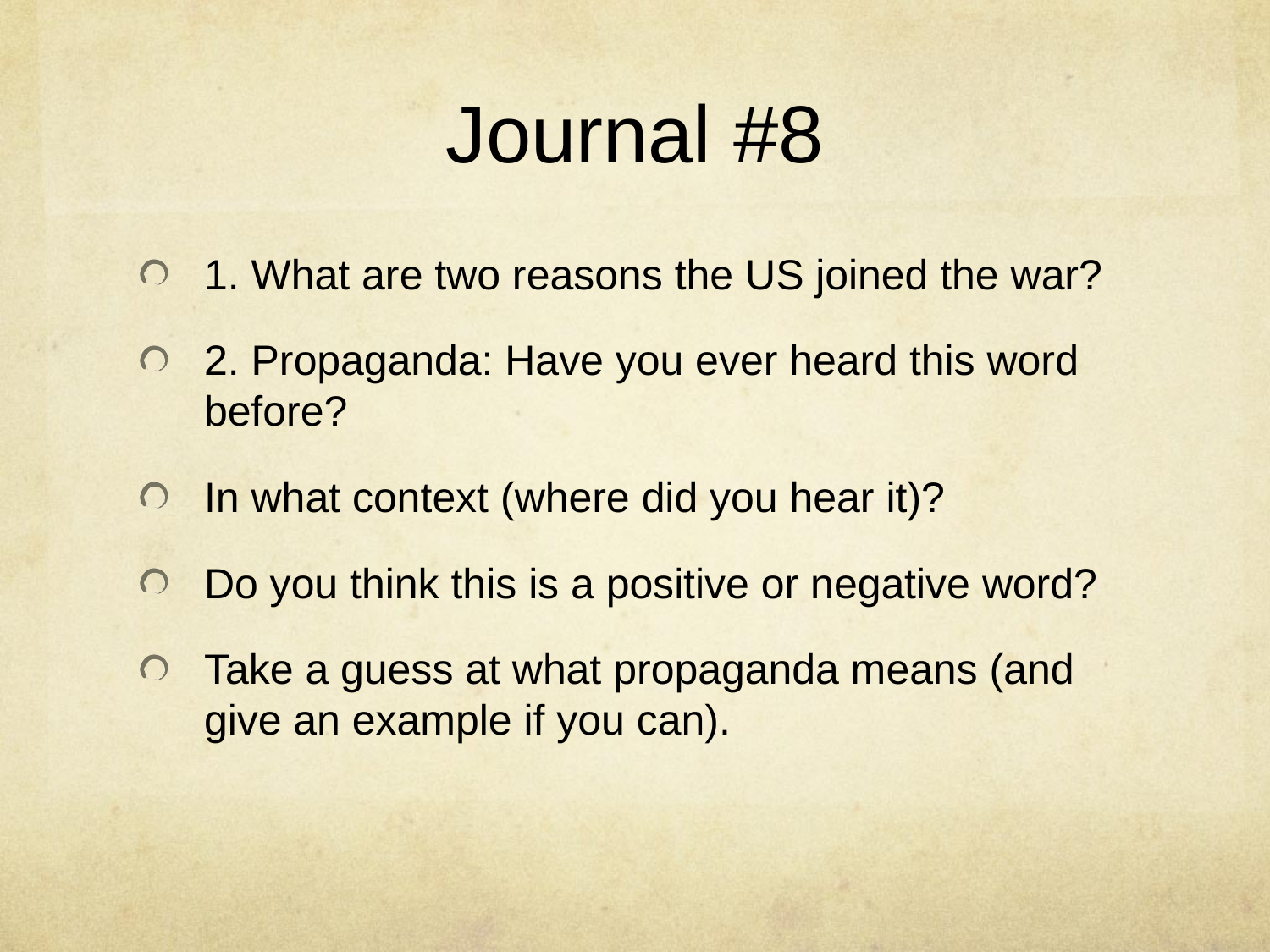

# Journal #8
1. What are two reasons the US joined the war?
2. Propaganda: Have you ever heard this word before?
In what context (where did you hear it)?
Do you think this is a positive or negative word?
Take a guess at what propaganda means (and give an example if you can).